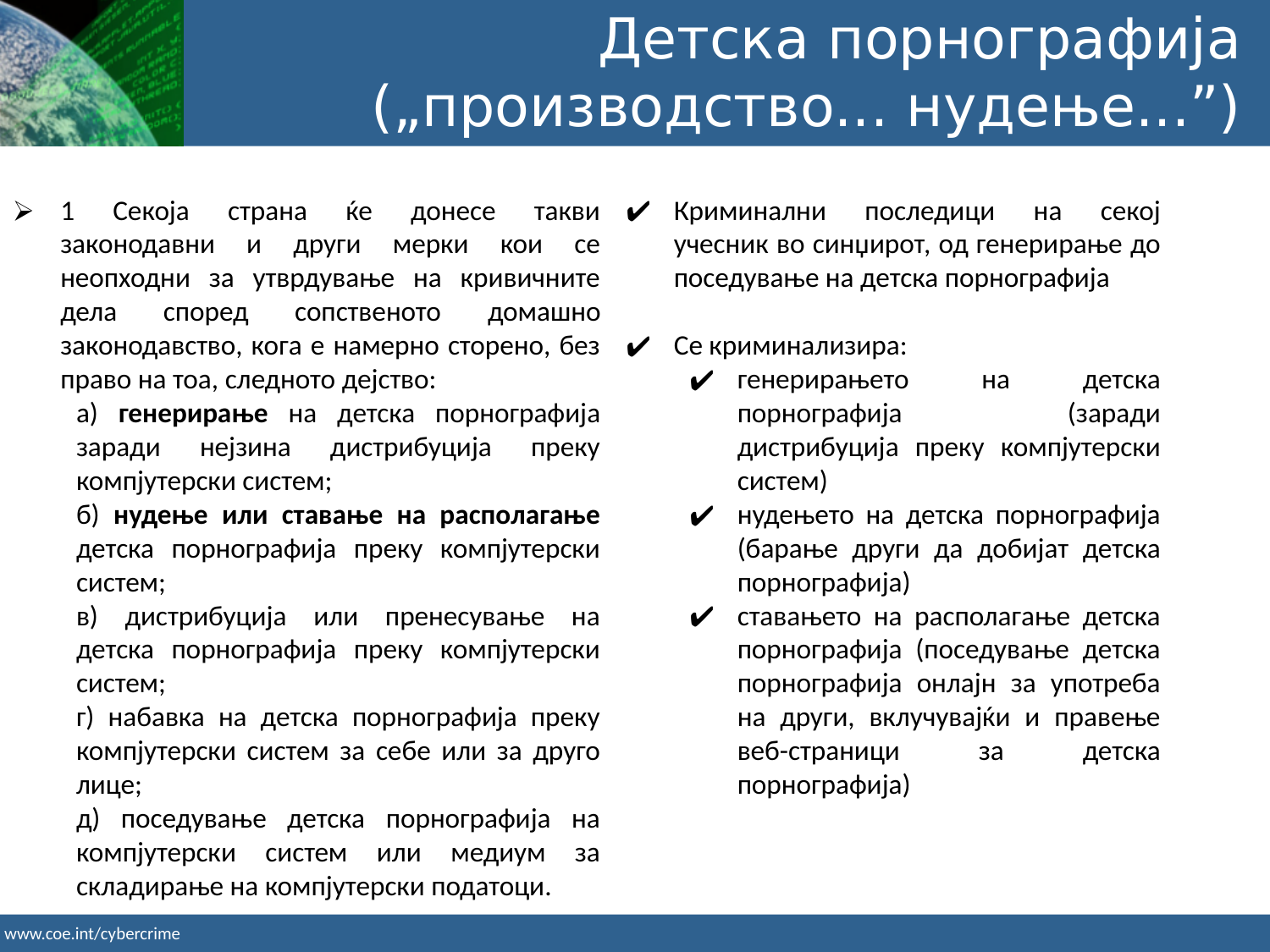

Детска порнографија („производство... нудење...”)
1 Секоја страна ќе донесе такви законодавни и други мерки кои се неопходни за утврдување на кривичните дела според сопственото домашно законодавство, кога е намерно сторено, без право на тоа, следното дејство:
а) генерирање на детска порнографија заради нејзина дистрибуција преку компјутерски систем;
б) нудење или ставање на располагање детска порнографија преку компјутерски систем;
в) дистрибуција или пренесување на детска порнографија преку компјутерски систем;
г) набавка на детска порнографија преку компјутерски систем за себе или за друго лице;
д) поседување детска порнографија на компјутерски систем или медиум за складирање на компјутерски податоци.
Криминални последици на секој учесник во синџирот, од генерирање до поседување на детска порнографија

Се криминализира:
генерирањето на детска порнографија (заради дистрибуција преку компјутерски систем)
нудењето на детска порнографија (барање други да добијат детска порнографија)
ставањето на располагање детска порнографија (поседување детска порнографија онлајн за употреба на други, вклучувајќи и правење веб-страници за детска порнографија)